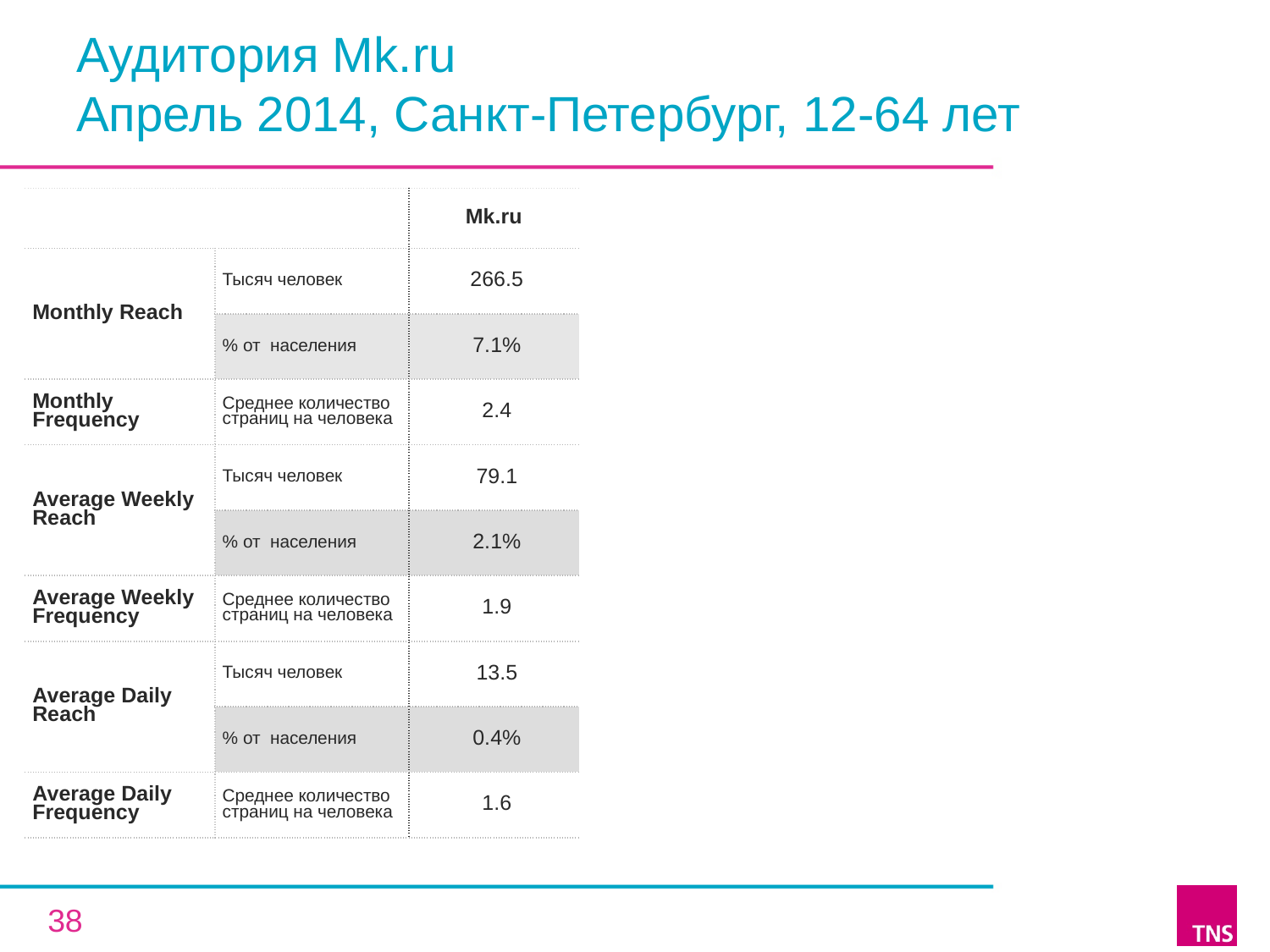

# Аудитория Mk.ru Апрель 2014, Санкт-Петербург, 12-64 лет
|  |  | Mk.ru |
| --- | --- | --- |
| Monthly Reach | Тысяч человек | 266.5 |
|  | % от населения | 7.1% |
| Monthly Frequency | Среднее количество страниц на человека | 2.4 |
| Average Weekly Reach | Тысяч человек | 79.1 |
|  | % от населения | 2.1% |
| Average Weekly Frequency | Среднее количество страниц на человека | 1.9 |
| Average Daily Reach | Тысяч человек | 13.5 |
|  | % от населения | 0.4% |
| Average Daily Frequency | Среднее количество страниц на человека | 1.6 |

38